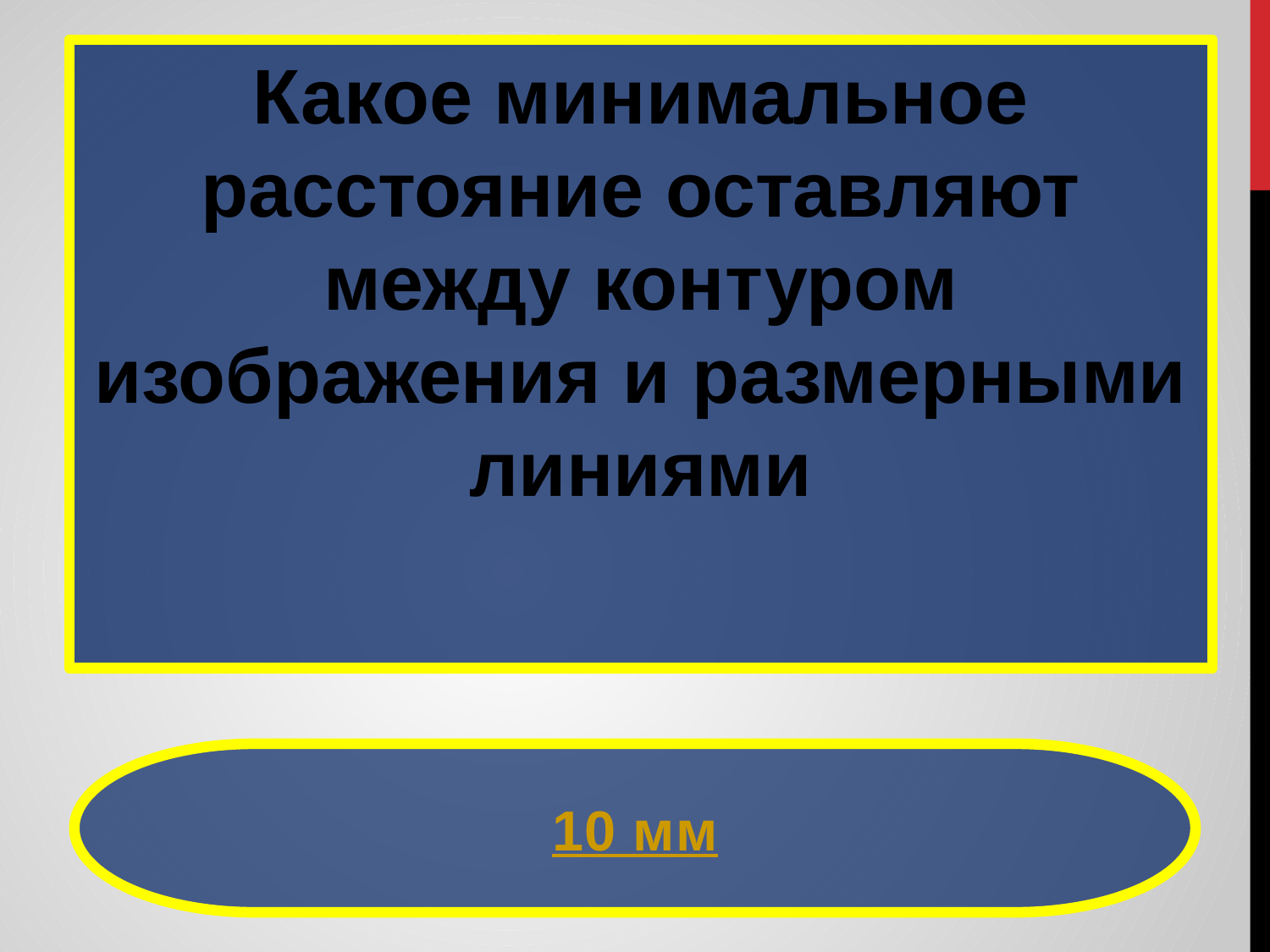

Какое минимальное расстояние оставляют между контуром изображения и размерными линиями
10 мм